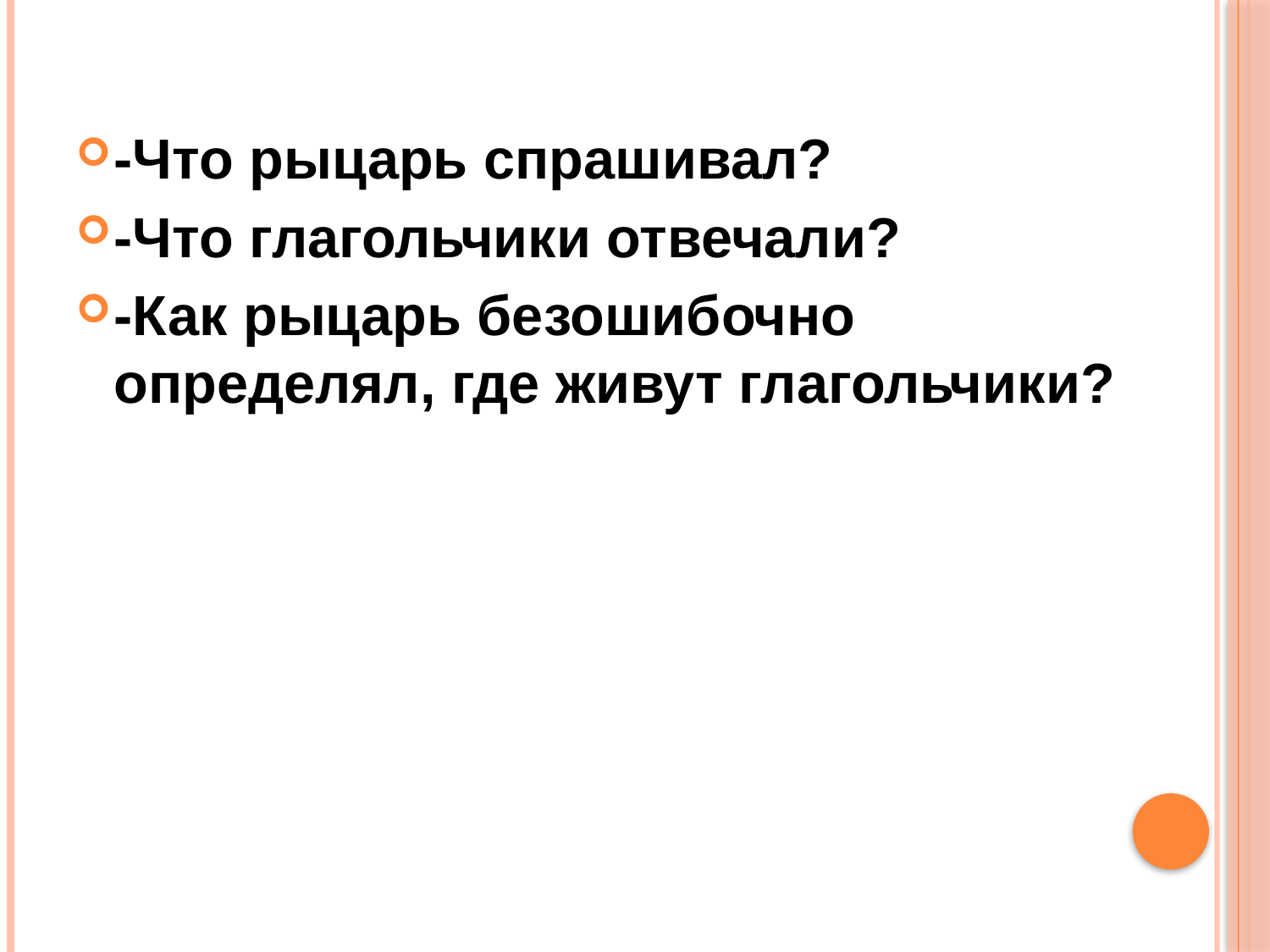

-Что рыцарь спрашивал?
-Что глагольчики отвечали?
-Как рыцарь безошибочно определял, где живут глагольчики?